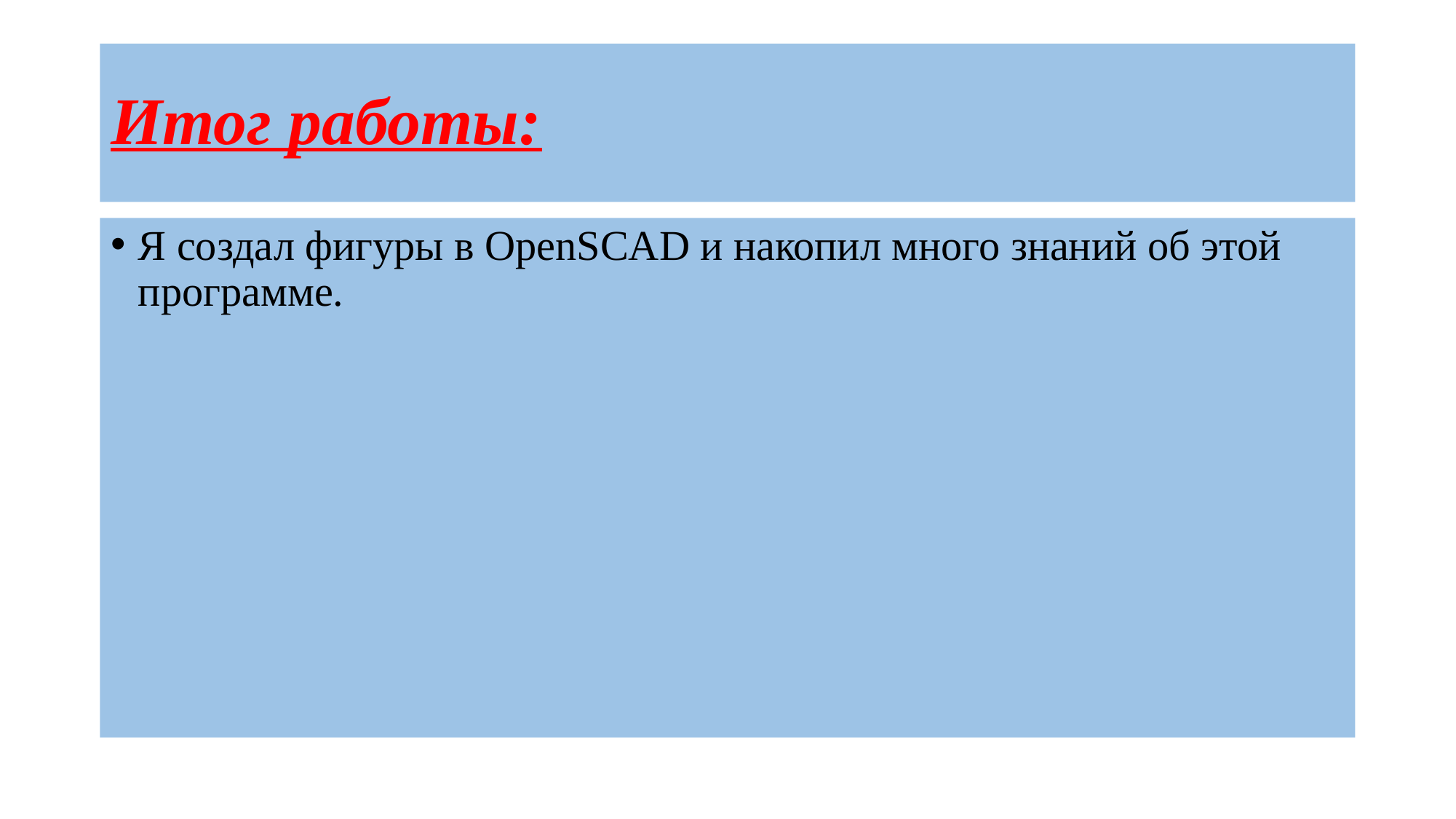

# Итог работы:
Я создал фигуры в OpenSCAD и накопил много знаний об этой программе.